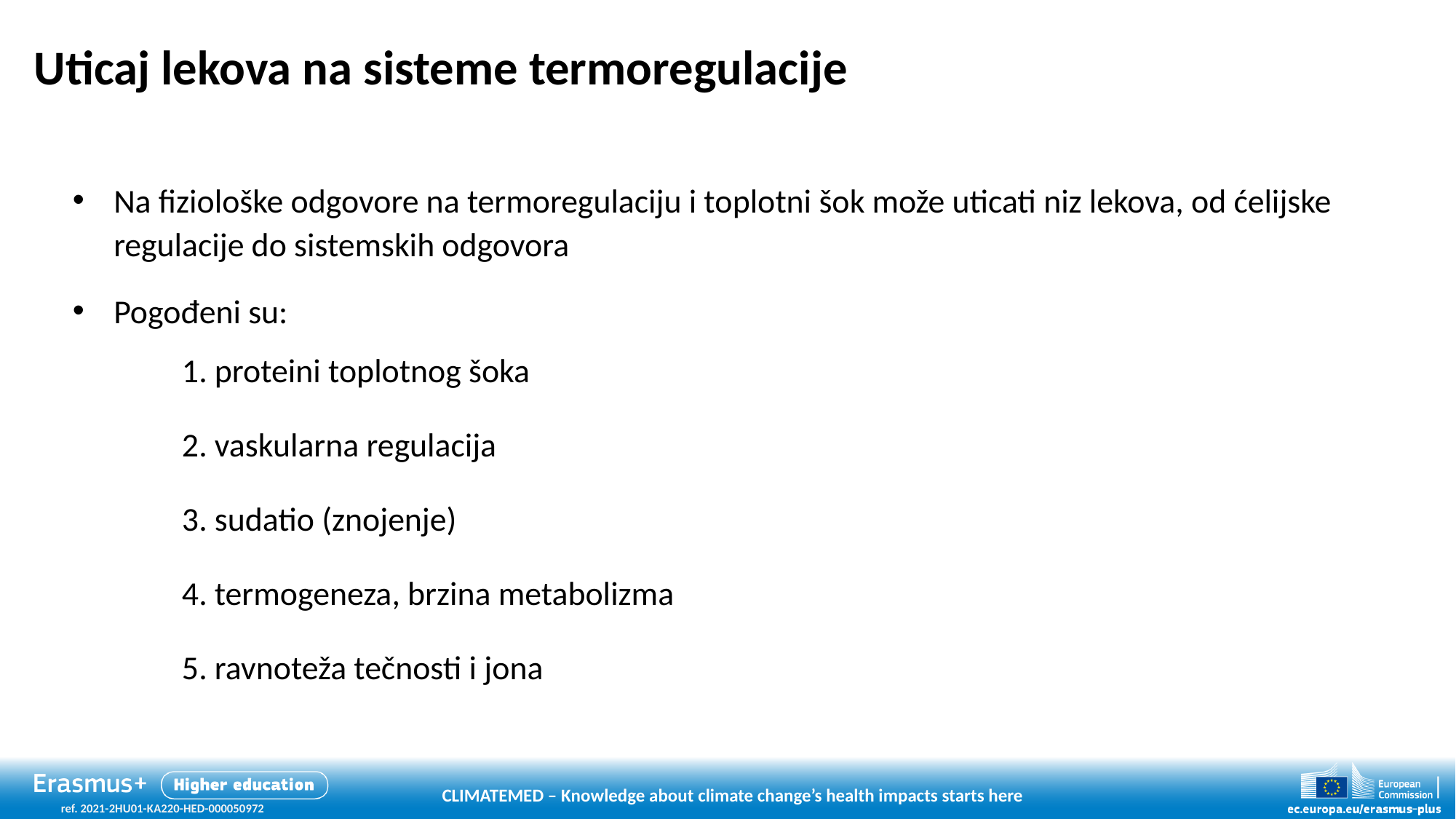

# Uticaj lekova na sisteme termoregulacije
Na fiziološke odgovore na termoregulaciju i toplotni šok može uticati niz lekova, od ćelijske regulacije do sistemskih odgovora
Pogođeni su:
	1. proteini toplotnog šoka
	2. vaskularna regulacija
	3. sudatio (znojenje)
	4. termogeneza, brzina metabolizma
	5. ravnoteža tečnosti i jona